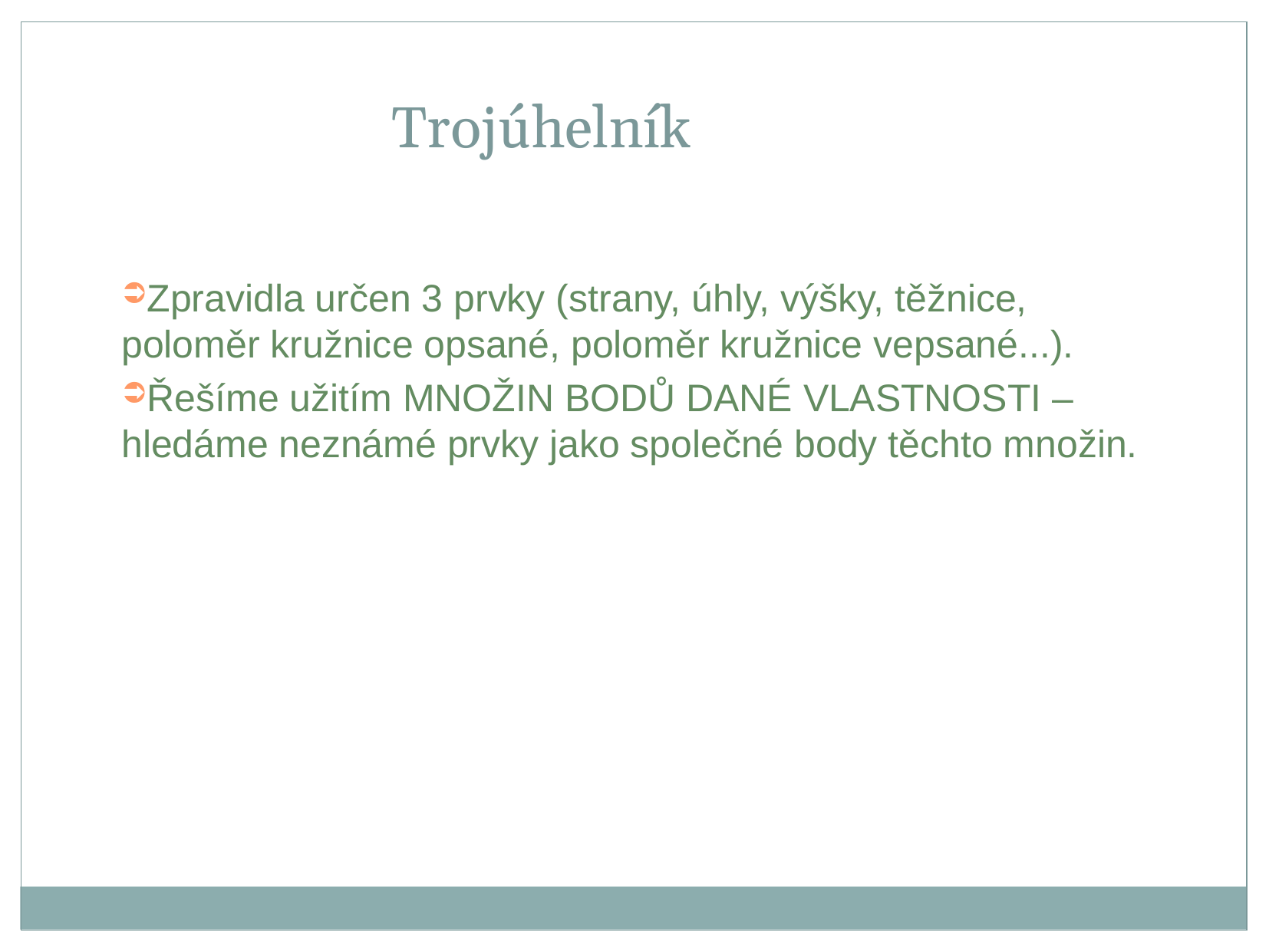

Trojúhelník
Zpravidla určen 3 prvky (strany, úhly, výšky, těžnice, poloměr kružnice opsané, poloměr kružnice vepsané...).
Řešíme užitím MNOŽIN BODŮ DANÉ VLASTNOSTI – hledáme neznámé prvky jako společné body těchto množin.